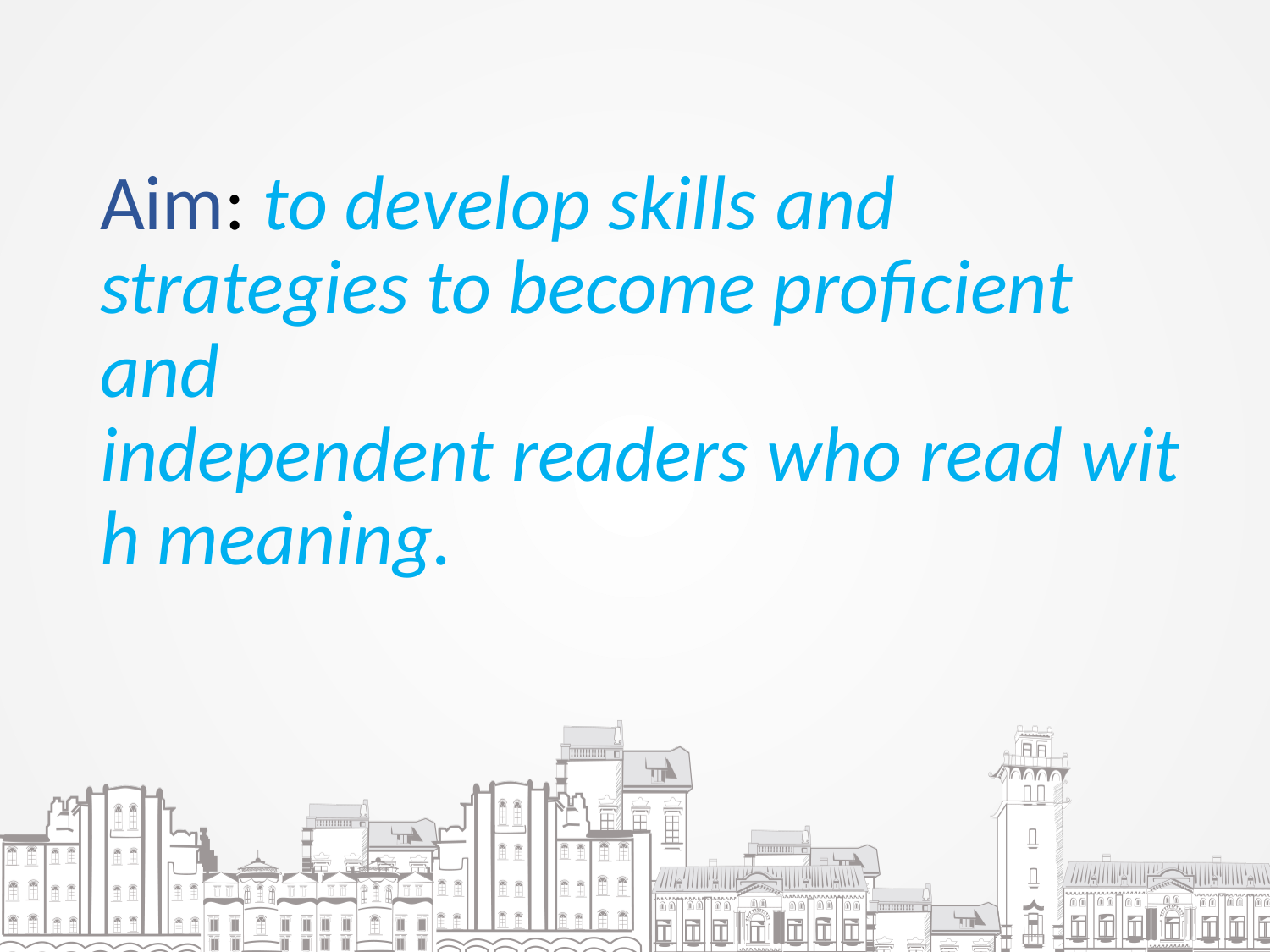

# Aim: to develop skills and strategies to become proficient and independent readers who read with meaning.